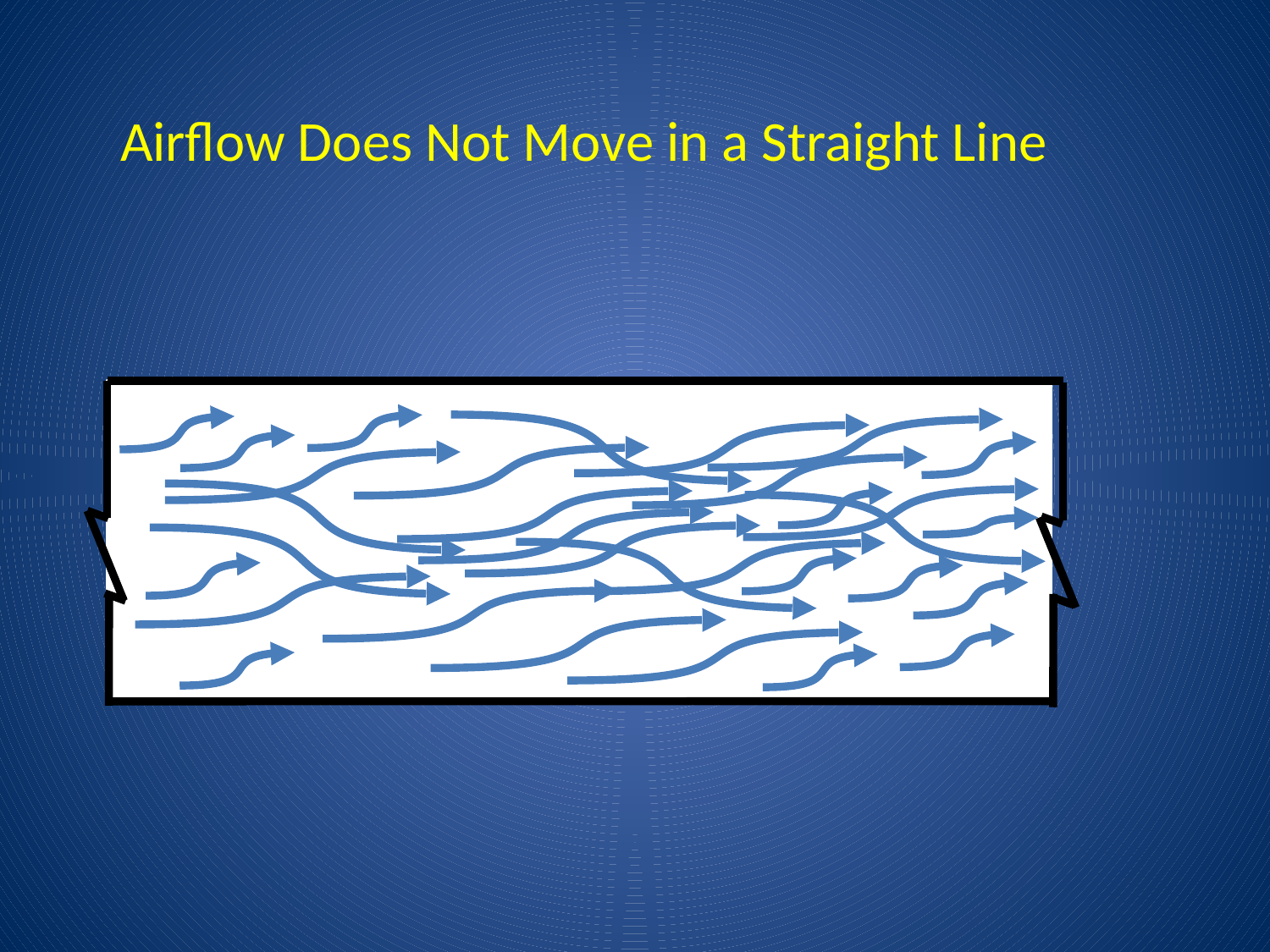

Airflow Does Not Move in a Straight Line